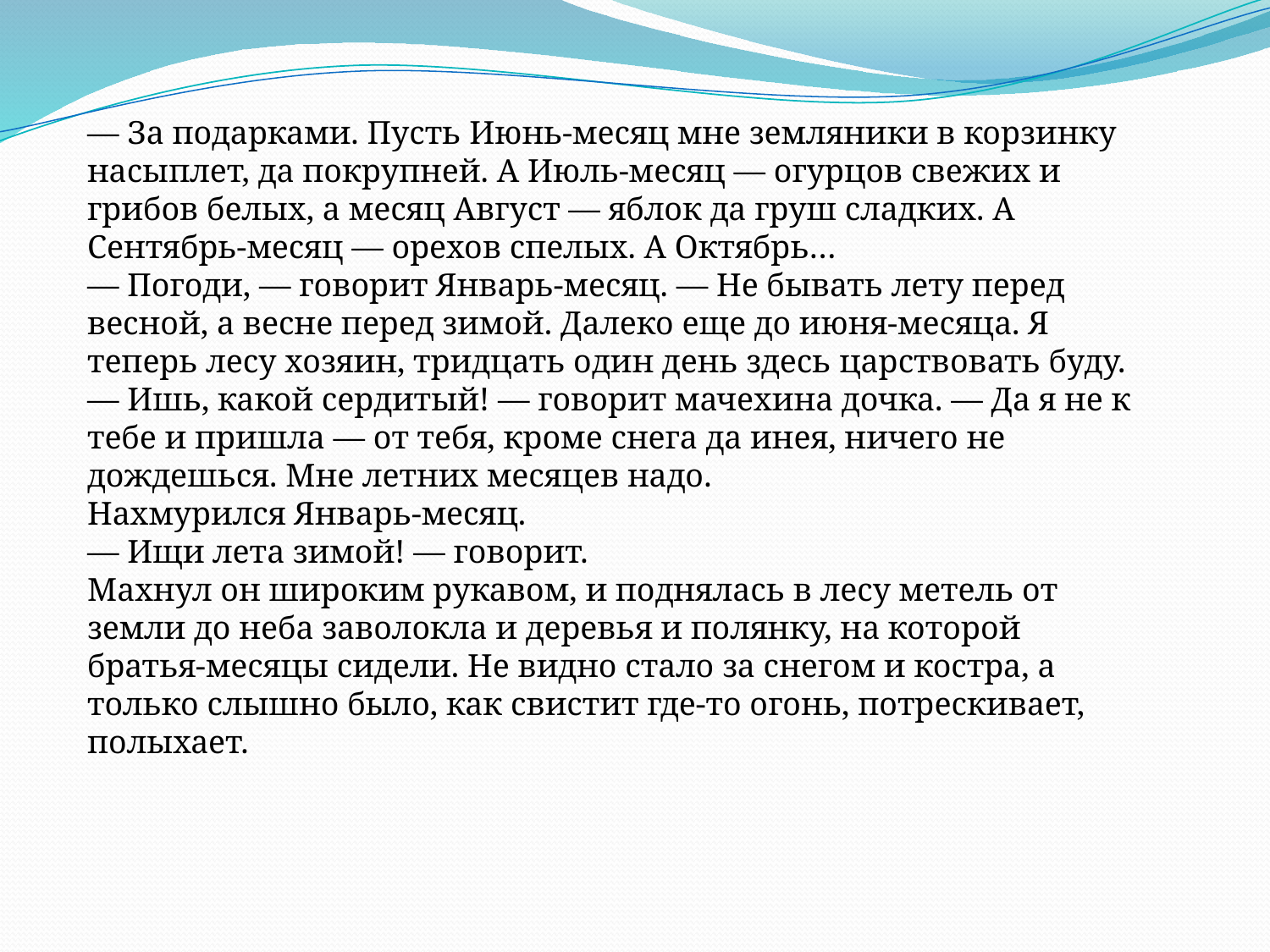

— За подарками. Пусть Июнь-месяц мне земляники в корзинку насыплет, да покрупней. А Июль-месяц — огурцов свежих и грибов белых, а месяц Август — яблок да груш сладких. А Сентябрь-месяц — орехов спелых. А Октябрь…
— Погоди, — говорит Январь-месяц. — Не бывать лету перед весной, а весне перед зимой. Далеко еще до июня-месяца. Я теперь лесу хозяин, тридцать один день здесь царствовать буду.
— Ишь, какой сердитый! — говорит мачехина дочка. — Да я не к тебе и пришла — от тебя, кроме снега да инея, ничего не дождешься. Мне летних месяцев надо.
Нахмурился Январь-месяц.
— Ищи лета зимой! — говорит.
Махнул он широким рукавом, и поднялась в лесу метель от земли до неба заволокла и деревья и полянку, на которой братья-месяцы сидели. Не видно стало за снегом и костра, а только слышно было, как свистит где-то огонь, потрескивает, полыхает.